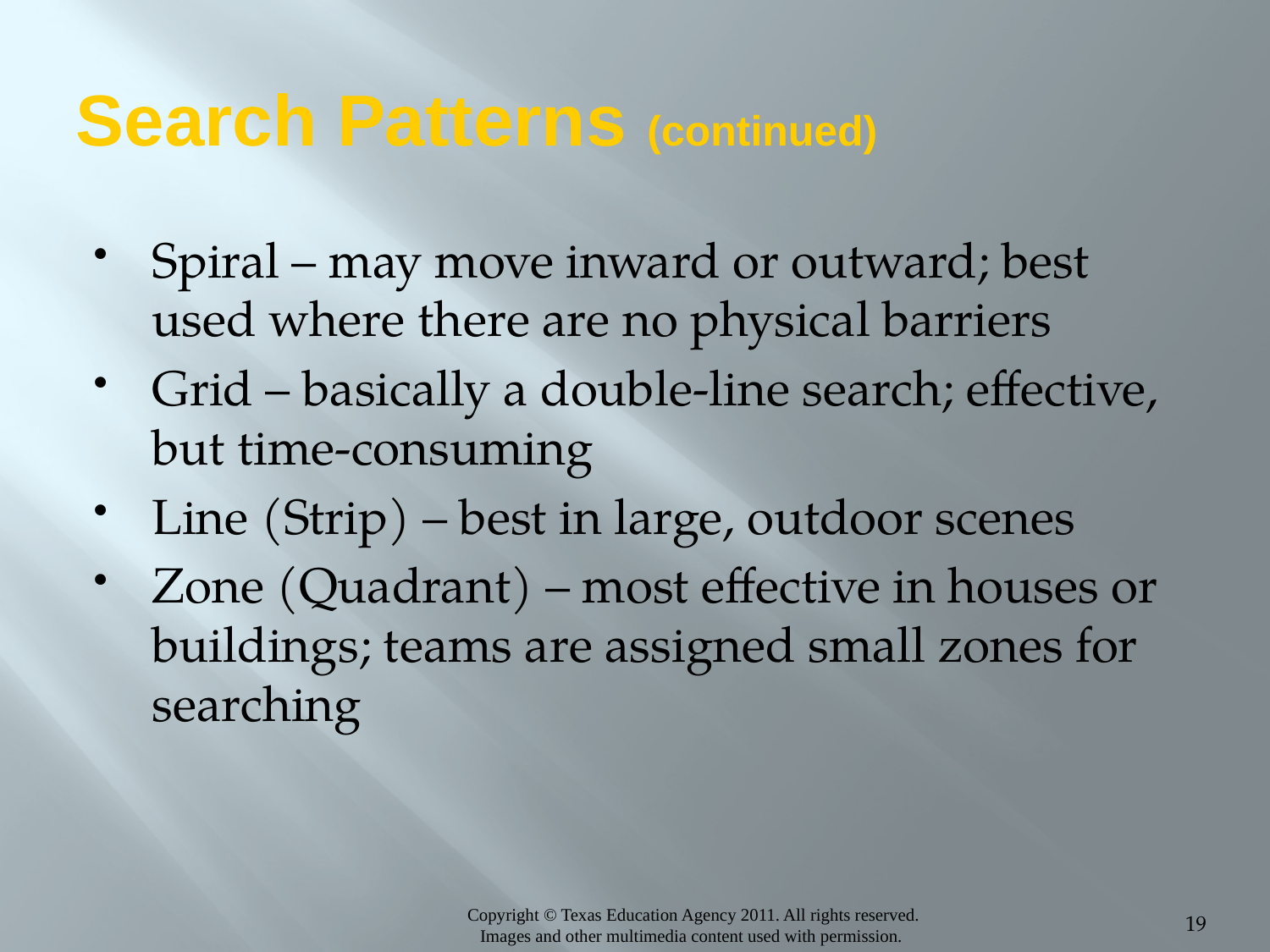

# Search Patterns (continued)
Spiral – may move inward or outward; best used where there are no physical barriers
Grid – basically a double-line search; effective, but time-consuming
Line (Strip) – best in large, outdoor scenes
Zone (Quadrant) – most effective in houses or buildings; teams are assigned small zones for searching

19